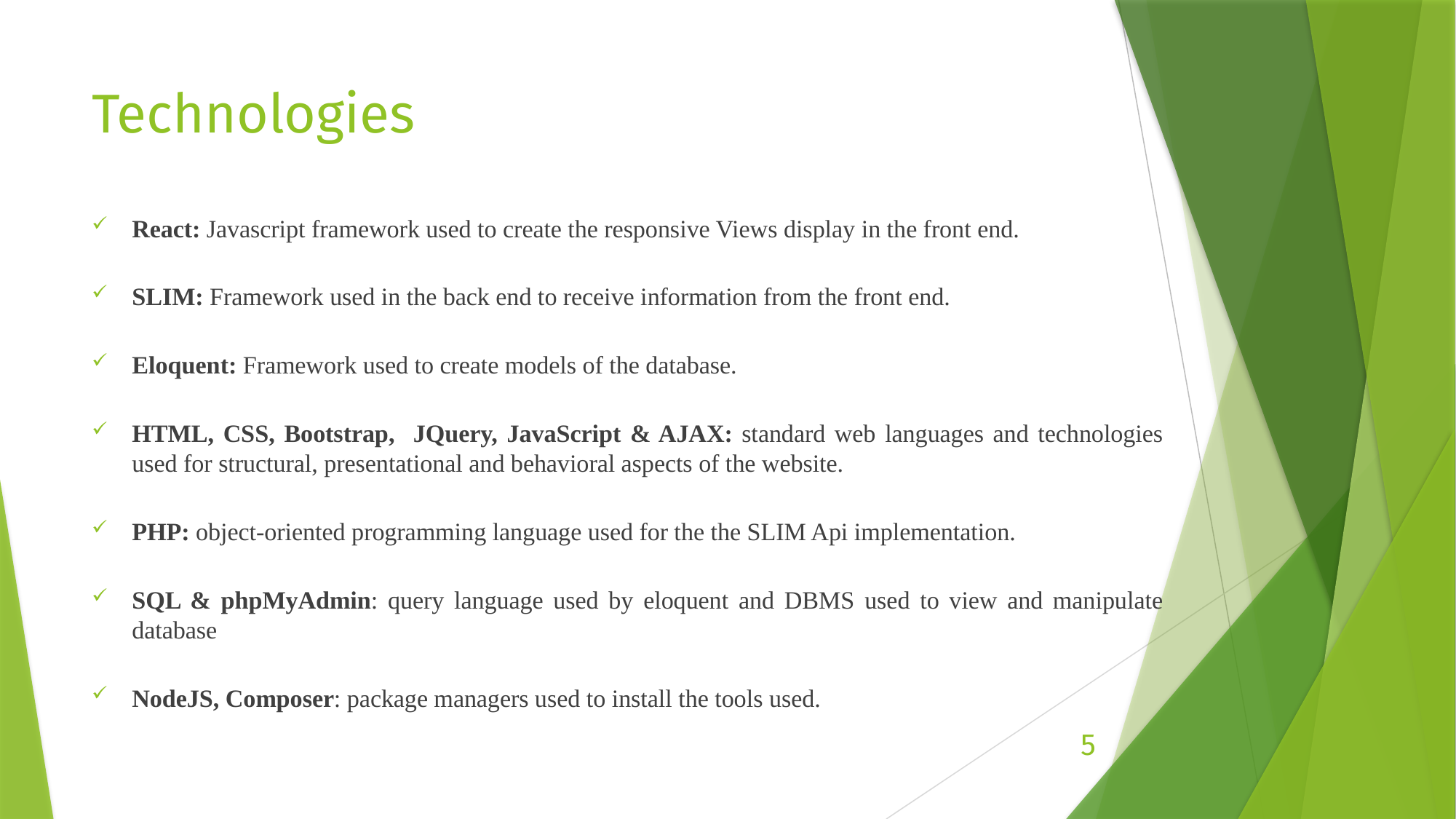

# Technologies
React: Javascript framework used to create the responsive Views display in the front end.
SLIM: Framework used in the back end to receive information from the front end.
Eloquent: Framework used to create models of the database.
HTML, CSS, Bootstrap,  JQuery, JavaScript & AJAX: standard web languages and technologies used for structural, presentational and behavioral aspects of the website.
PHP: object-oriented programming language used for the the SLIM Api implementation.
SQL & phpMyAdmin: query language used by eloquent and DBMS used to view and manipulate database
NodeJS, Composer: package managers used to install the tools used.
5